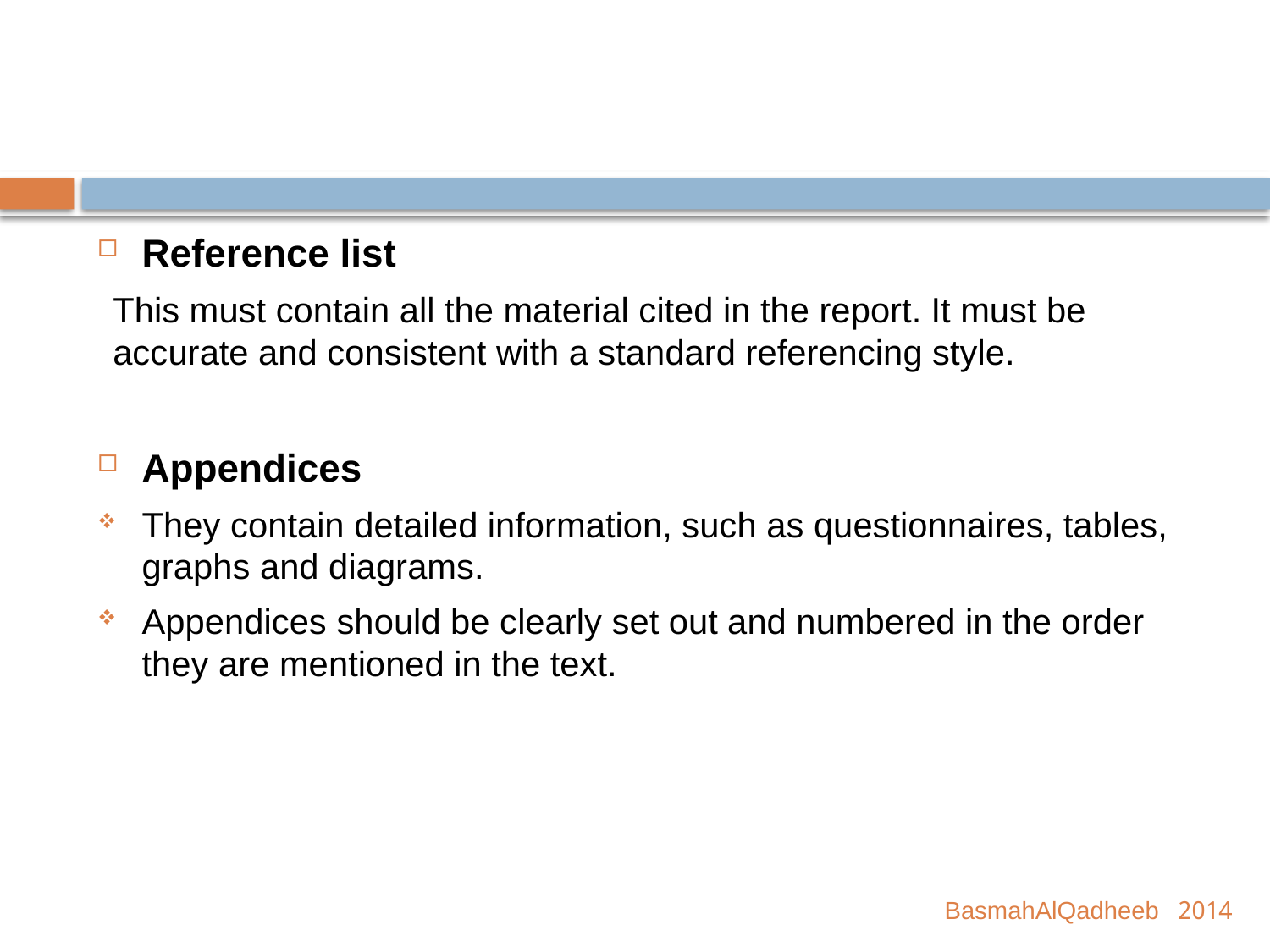

#
Reference list
This must contain all the material cited in the report. It must be accurate and consistent with a standard referencing style.

Appendices
They contain detailed information, such as questionnaires, tables, graphs and diagrams.
Appendices should be clearly set out and numbered in the order they are mentioned in the text.

2014   BasmahAlQadheeb